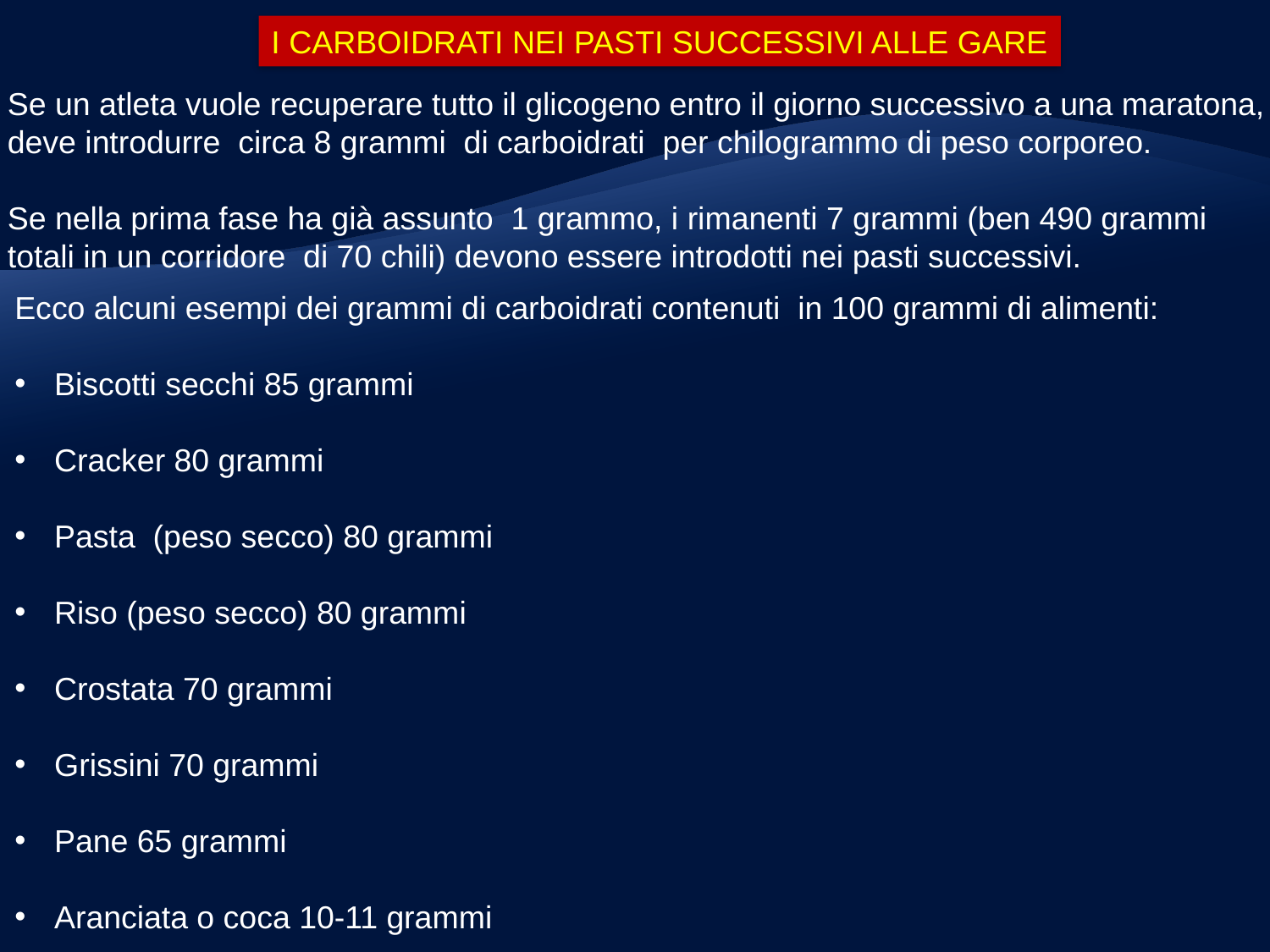

I CARBOIDRATI NEI PASTI SUCCESSIVI ALLE GARE
Se un atleta vuole recuperare tutto il glicogeno entro il giorno successivo a una maratona,
deve introdurre  circa 8 grammi  di carboidrati  per chilogrammo di peso corporeo.

Se nella prima fase ha già assunto  1 grammo, i rimanenti 7 grammi (ben 490 grammi
totali in un corridore  di 70 chili) devono essere introdotti nei pasti successivi.
Ecco alcuni esempi dei grammi di carboidrati contenuti  in 100 grammi di alimenti:

Biscotti secchi 85 grammi

Cracker 80 grammi

Pasta  (peso secco) 80 grammi

Riso (peso secco) 80 grammi

Crostata 70 grammi

Grissini 70 grammi

Pane 65 grammi

Aranciata o coca 10-11 grammi